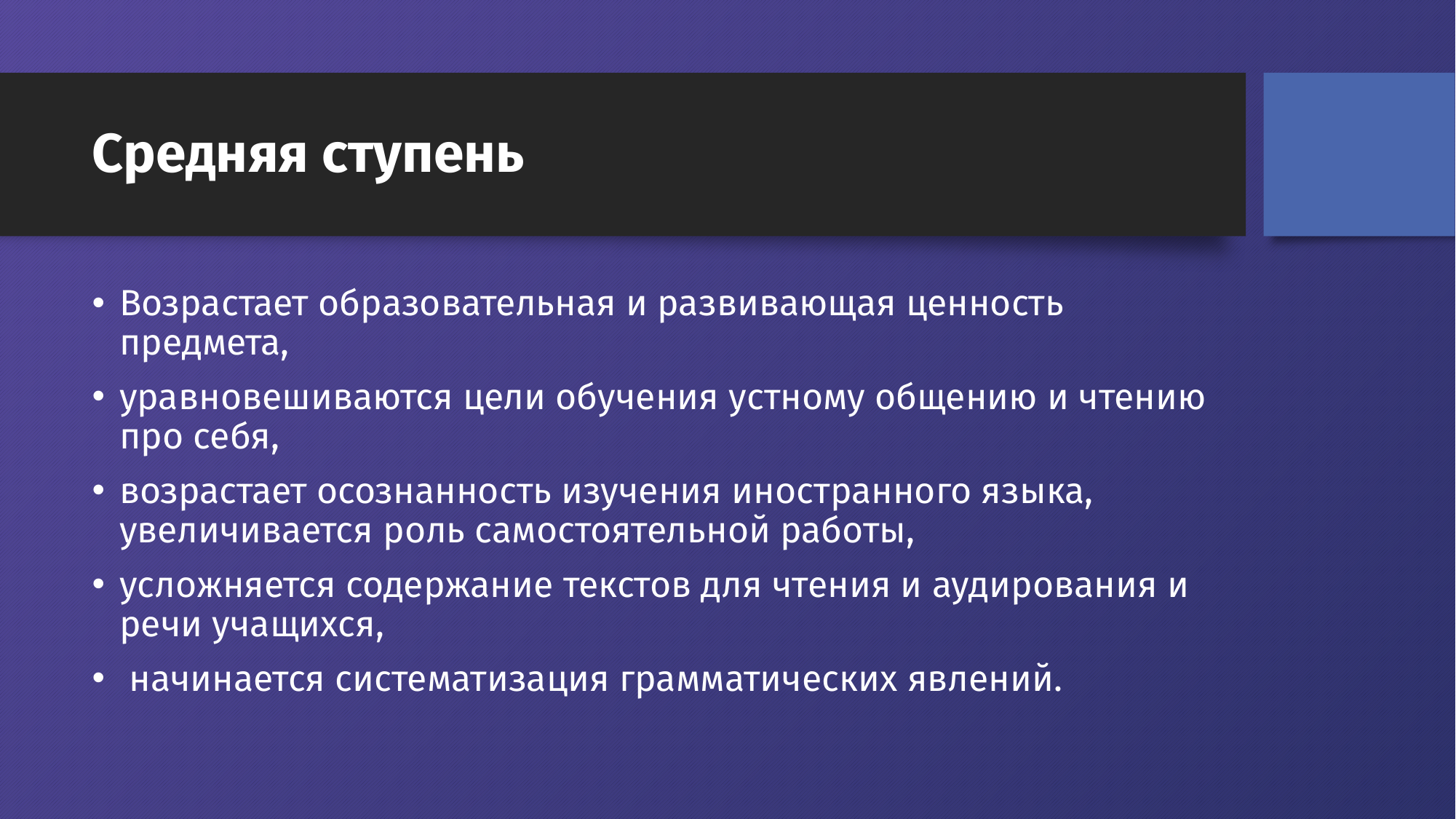

# Средняя ступень
Возрастает образовательная и развивающая ценность предмета,
уравновешиваются цели обучения устному общению и чтению про себя,
возрастает осознанность изучения иностранного языка, увеличивается роль самостоятельной работы,
усложняется содержание текстов для чтения и аудирования и речи учащихся,
 начинается систематизация грамматических явлений.